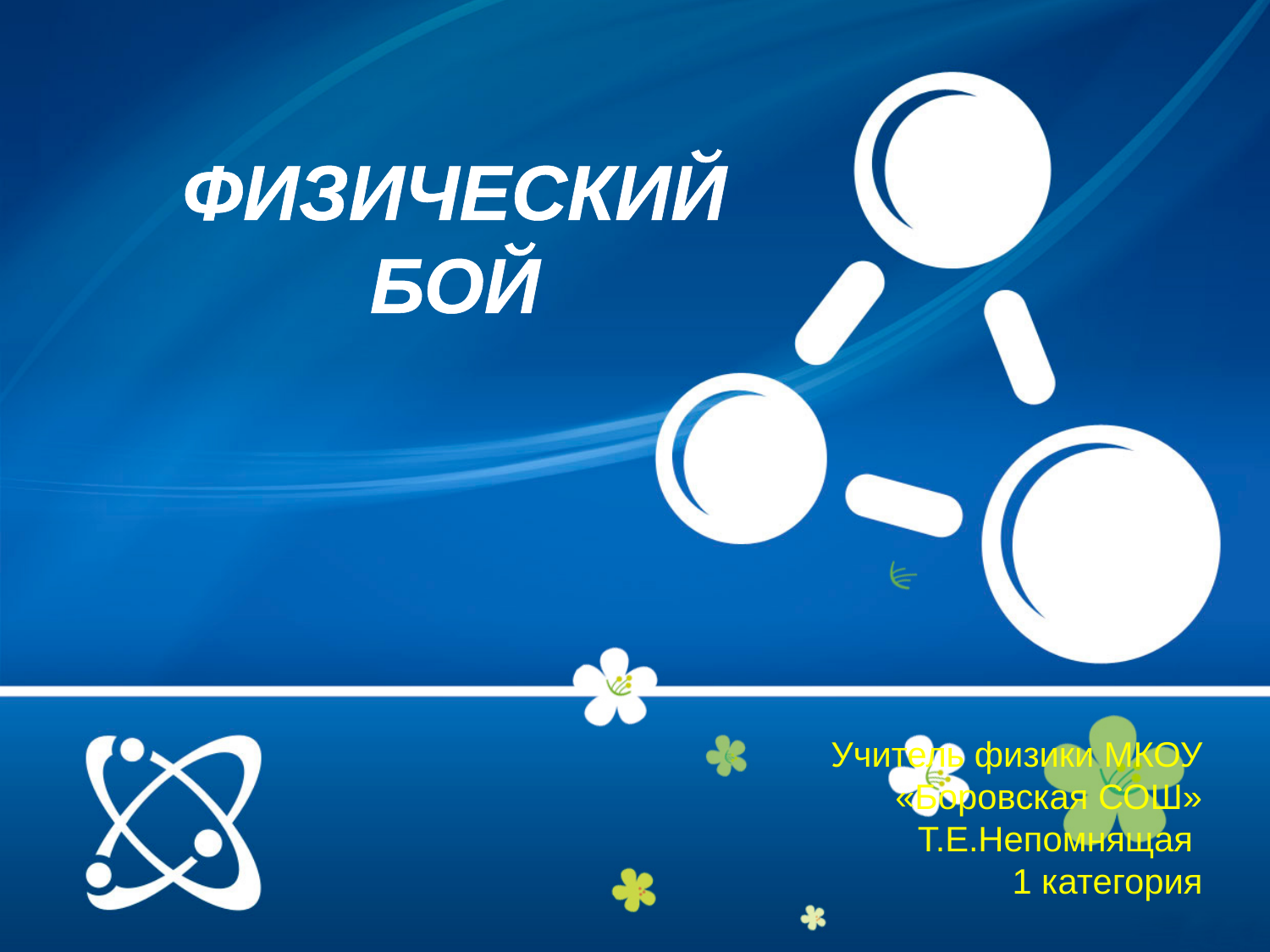

ФИЗИЧЕСКИЙ БОЙ
Учитель физики МКОУ «Боровская СОШ» Т.Е.Непомнящая
1 категория